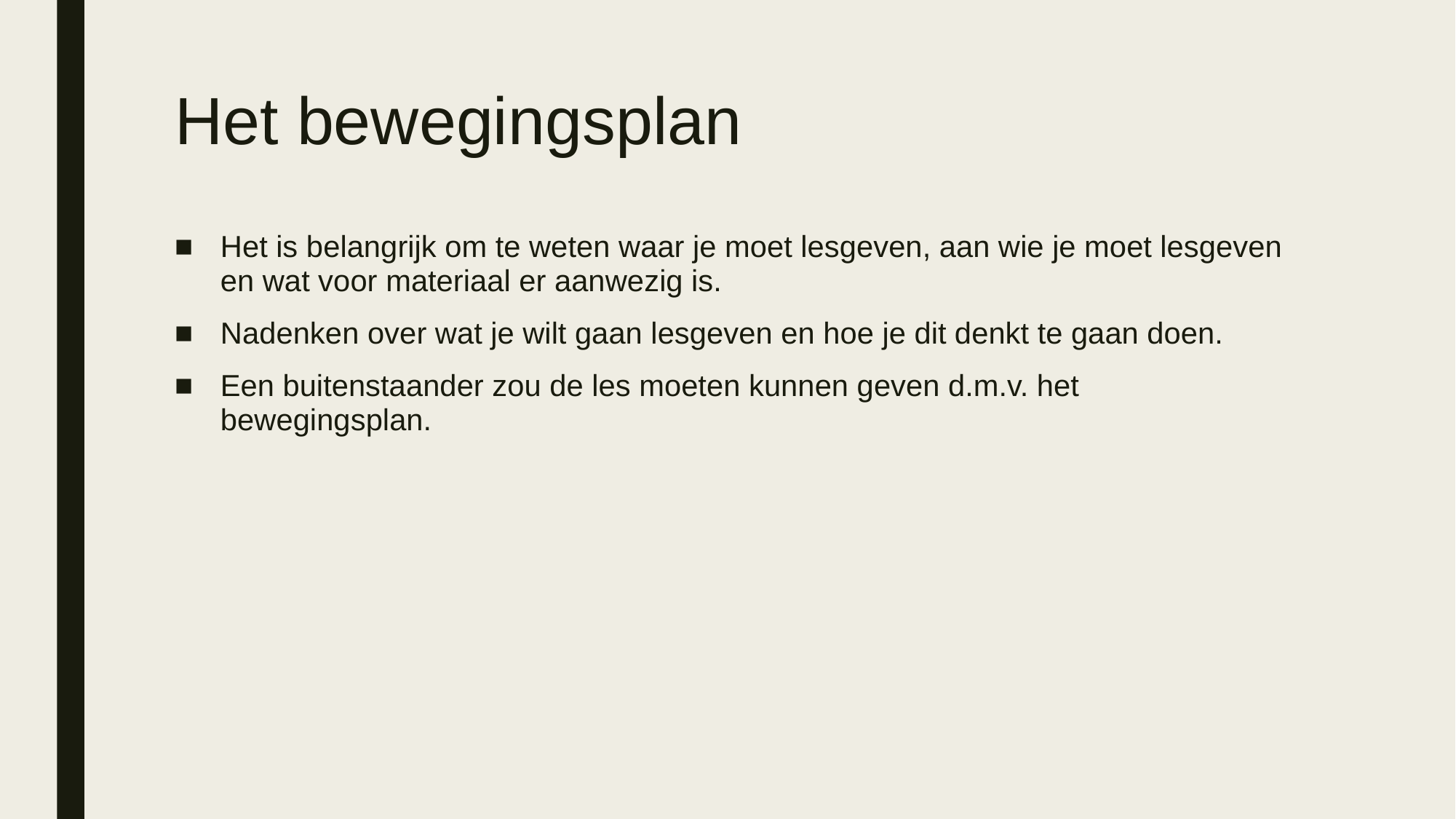

# Het bewegingsplan

Het is belangrijk om te weten waar je moet lesgeven, aan wie je moet lesgeven en wat voor materiaal er aanwezig is.
Nadenken over wat je wilt gaan lesgeven en hoe je dit denkt te gaan doen.
Een buitenstaander zou de les moeten kunnen geven d.m.v. het bewegingsplan.